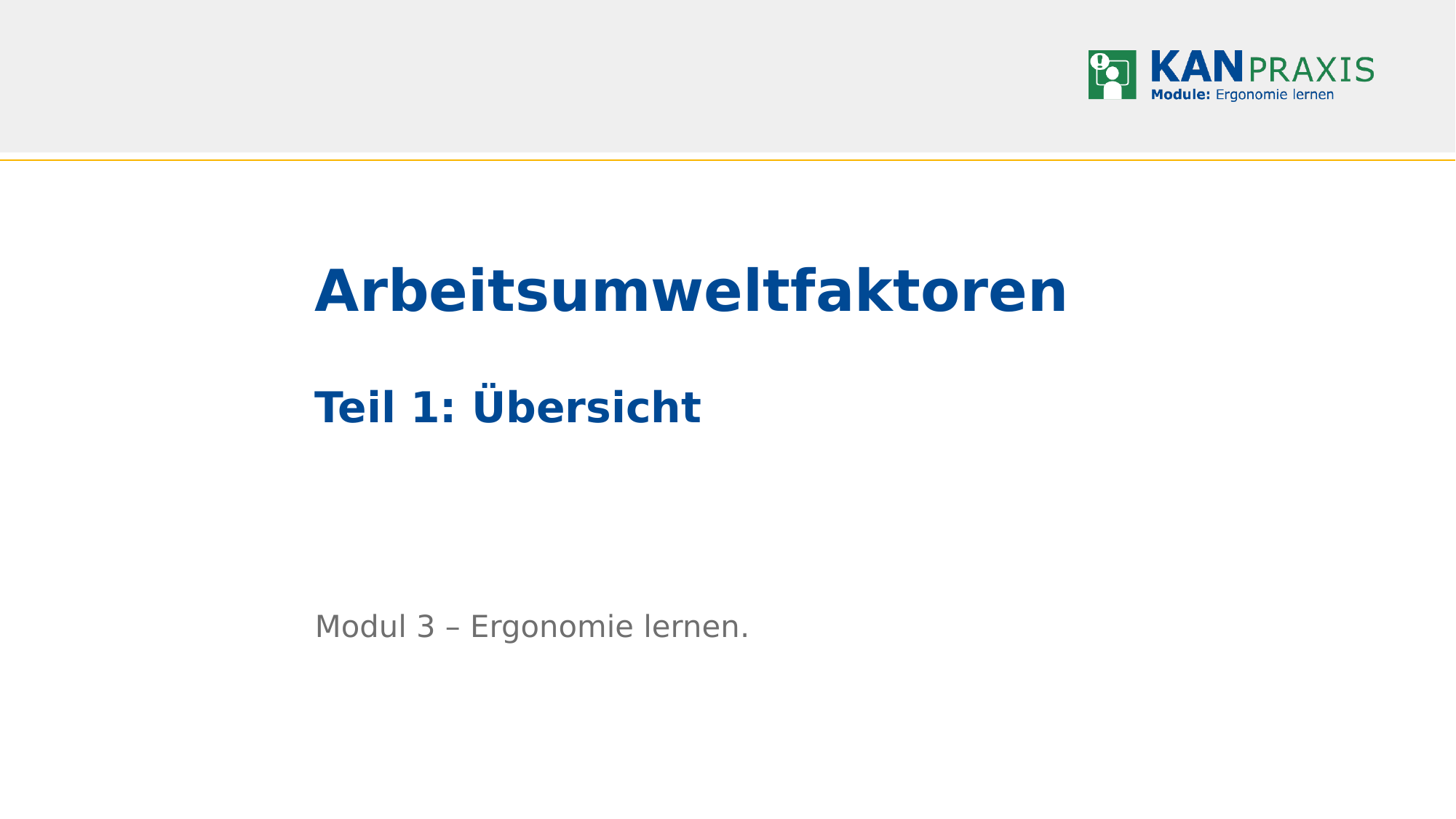

# Arbeitsumweltfaktoren Teil 1: Übersicht
Modul 3 – Ergonomie lernen.